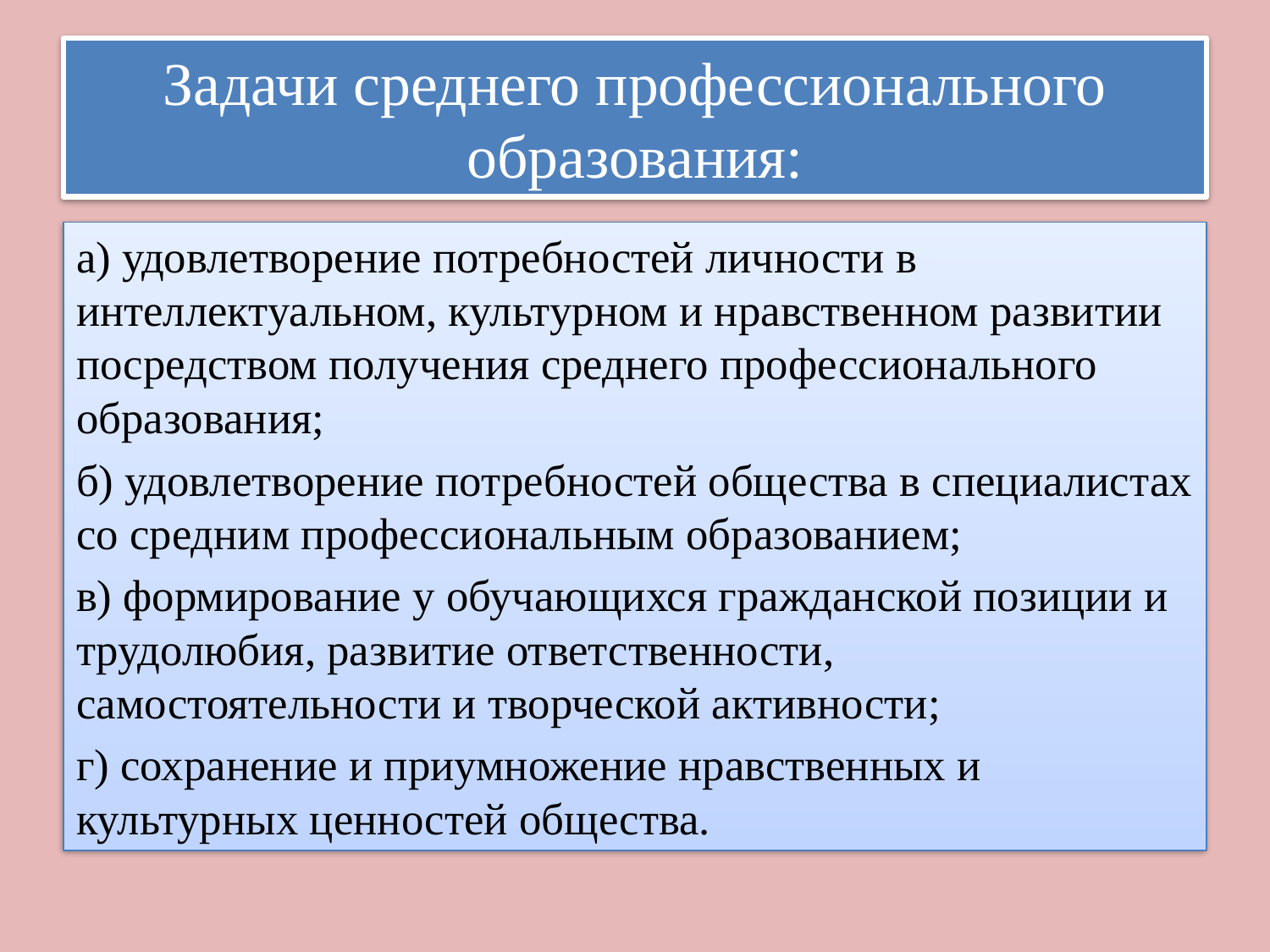

# Задачи среднего профессионального образования:
а) удовлетворение потребностей личности в интеллектуальном, культурном и нравственном развитии посредством получения среднего профессионального образования;
б) удовлетворение потребностей общества в специалистах со средним профессиональным образованием;
в) формирование у обучающихся гражданской позиции и трудолюбия, развитие ответственности, самостоятельности и творческой активности;
г) сохранение и приумножение нравственных и культурных ценностей общества.